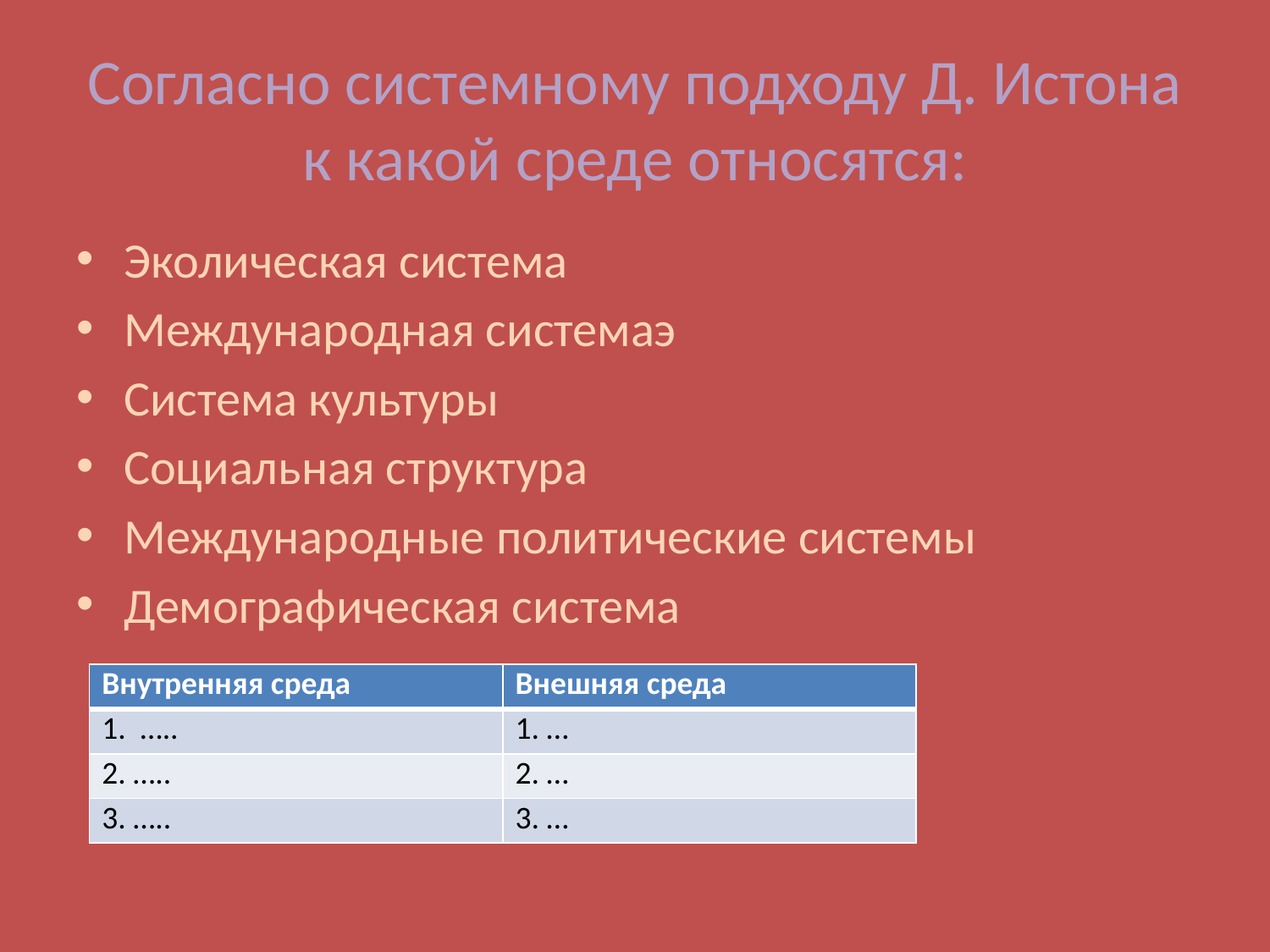

# Согласно системному подходу Д. Истона к какой среде относятся:
Эколическая система
Международная системаэ
Система культуры
Социальная структура
Международные политические системы
Демографическая система

| Внутренняя среда | Внешняя среда |
| --- | --- |
| 1. ….. | 1. … |
| 2. ….. | 2. … |
| 3. ….. | 3. … |